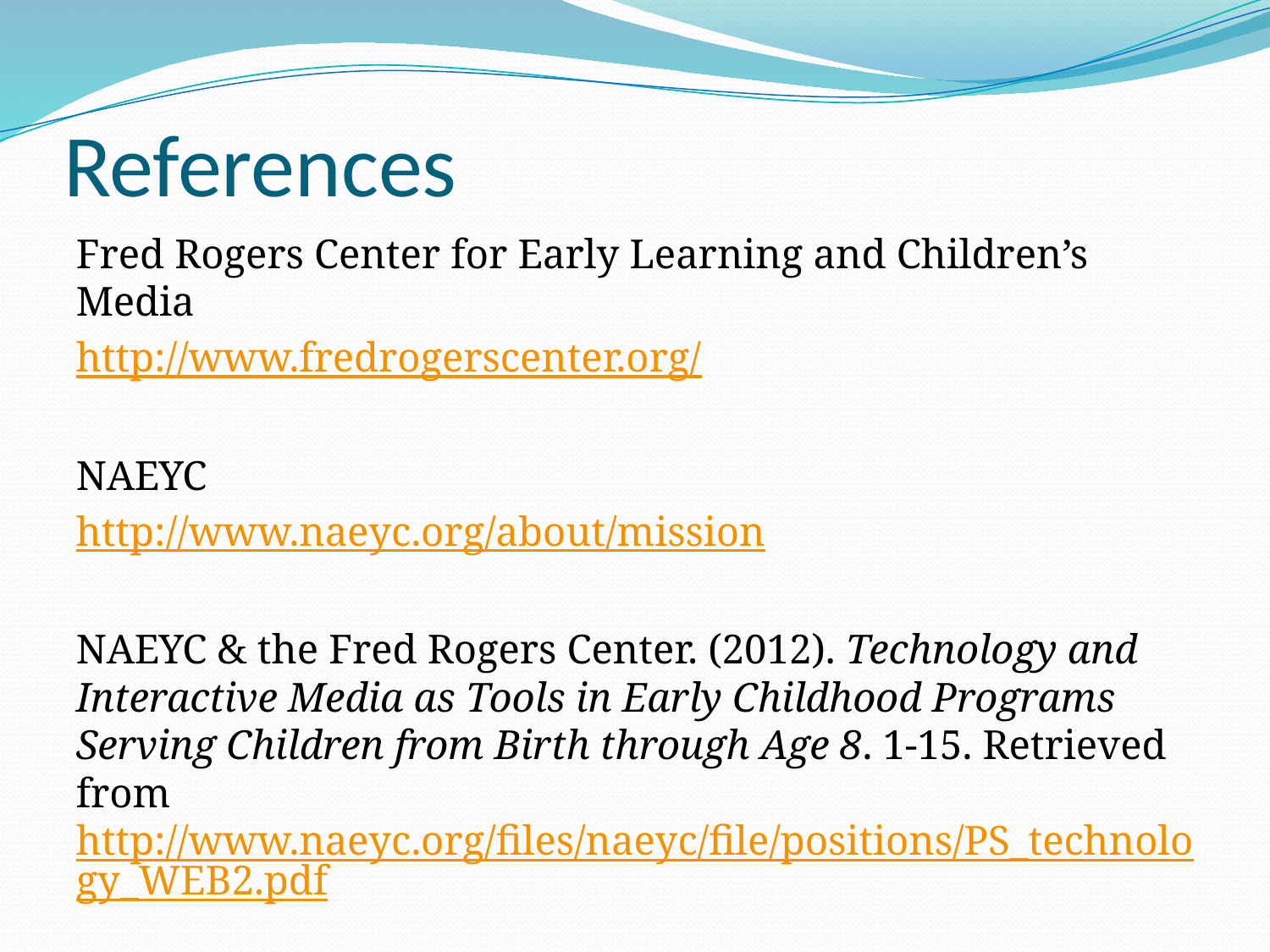

# References
Fred Rogers Center for Early Learning and Children’s Media
http://www.fredrogerscenter.org/

NAEYC
http://www.naeyc.org/about/mission

NAEYC & the Fred Rogers Center. (2012). Technology and Interactive Media as Tools in Early Childhood Programs Serving Children from Birth through Age 8. 1-15. Retrieved from  http://www.naeyc.org/files/naeyc/file/positions/PS_technology_WEB2.pdf